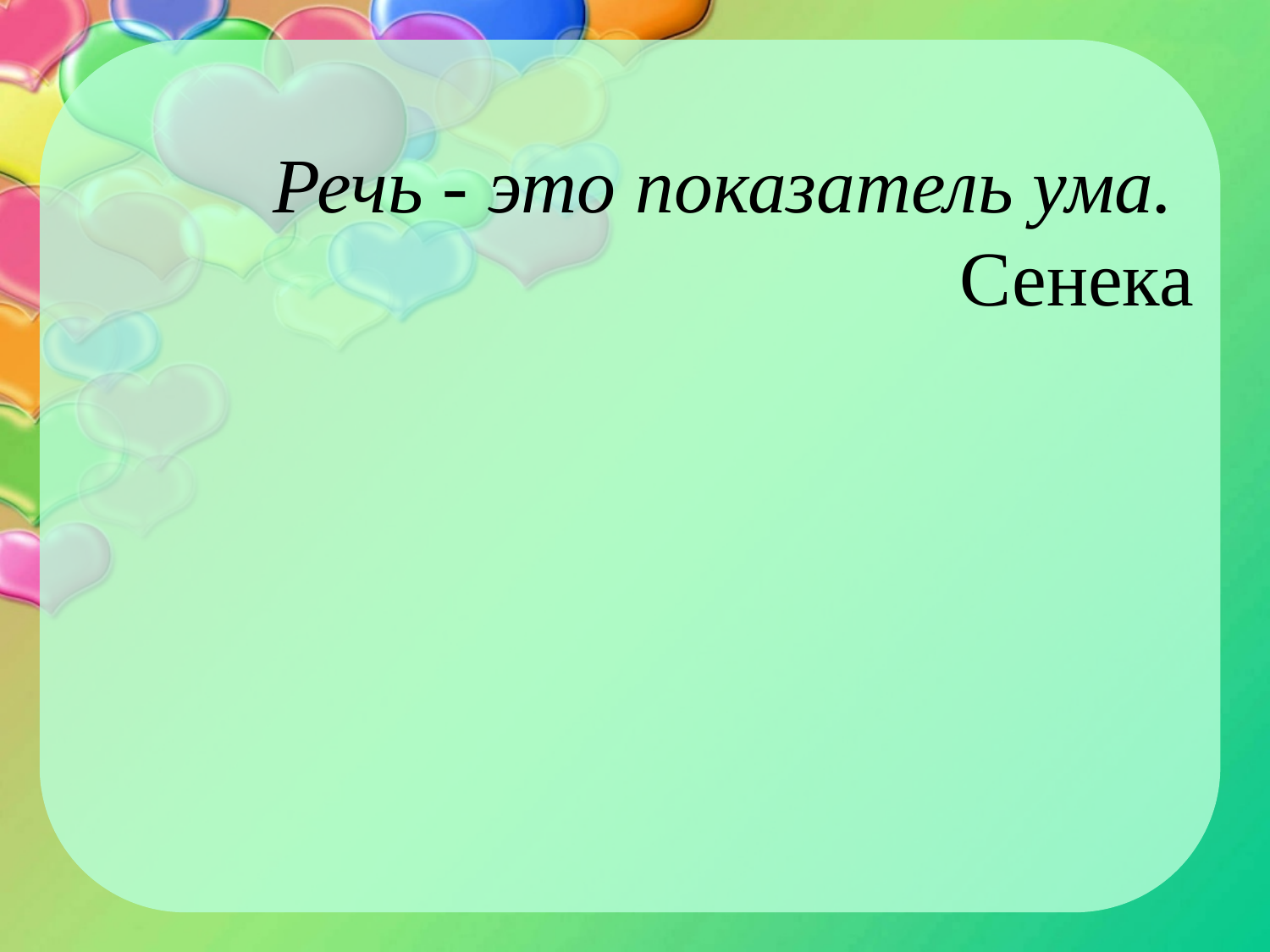

# Речь - это показатель ума. Сенека